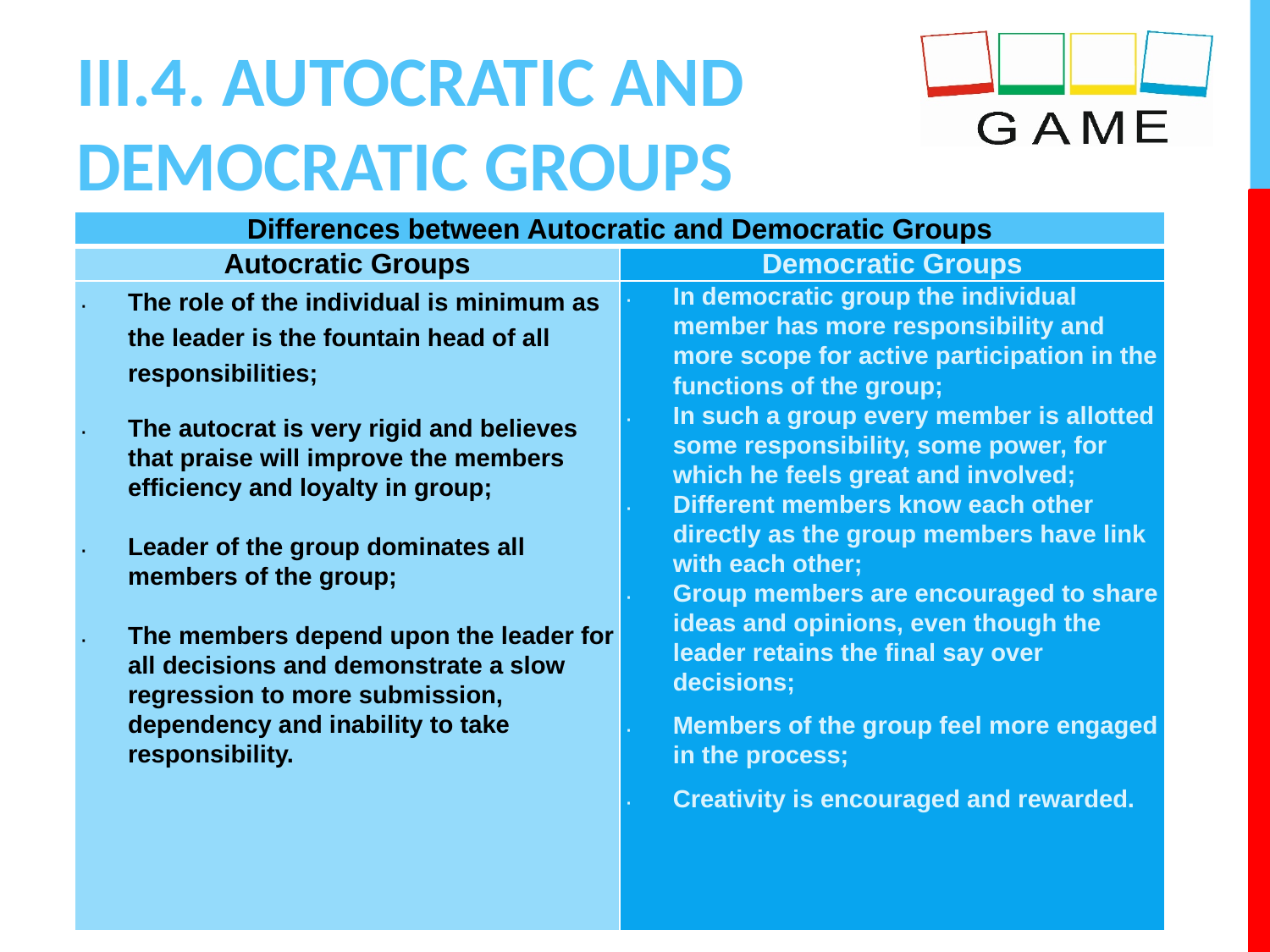

# III.4. AUTOCRATIC AND DEMOCRATIC GROUPS
| Differences between Autocratic and Democratic Groups |  |
| --- | --- |
| Autocratic Groups | Democratic Groups |
| The role of the individual is minimum as the leader is the fountain head of all responsibilities; The autocrat is very rigid and believes that praise will improve the members efficiency and loyalty in group;   Leader of the group dominates all members of the group;   The members depend upon the leader for all decisions and demonstrate a slow regression to more submission, dependency and inability to take responsibility. | In democratic group the individual member has more responsibility and more scope for active participation in the functions of the group; In such a group every member is allotted some responsibility, some power, for which he feels great and involved; Different members know each other directly as the group members have link with each other; Group members are encouraged to share ideas and opinions, even though the leader retains the final say over decisions; Members of the group feel more engaged in the process; Creativity is encouraged and rewarded. |